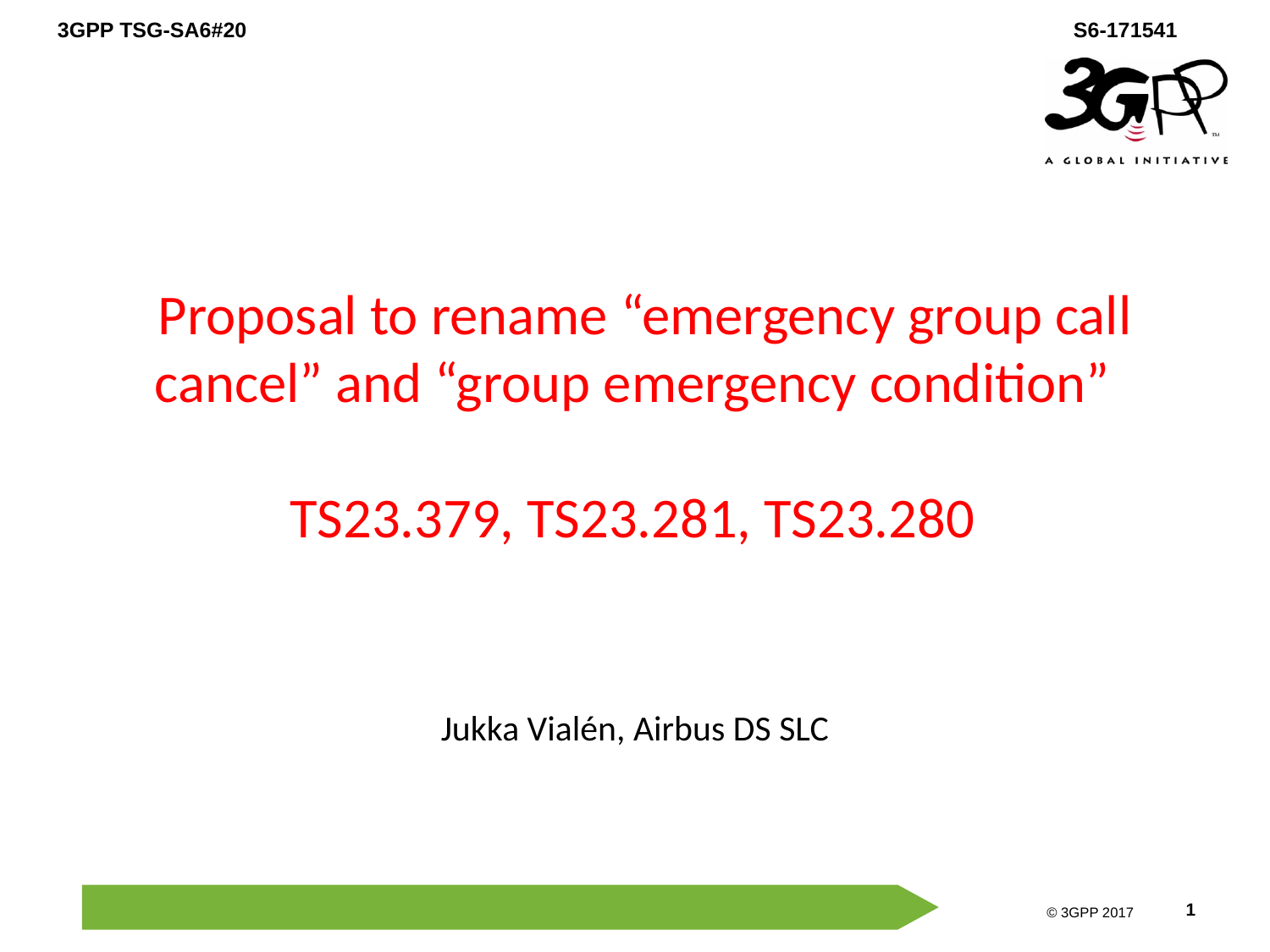

# Proposal to rename “emergency group call cancel” and “group emergency condition” TS23.379, TS23.281, TS23.280
Jukka Vialén, Airbus DS SLC